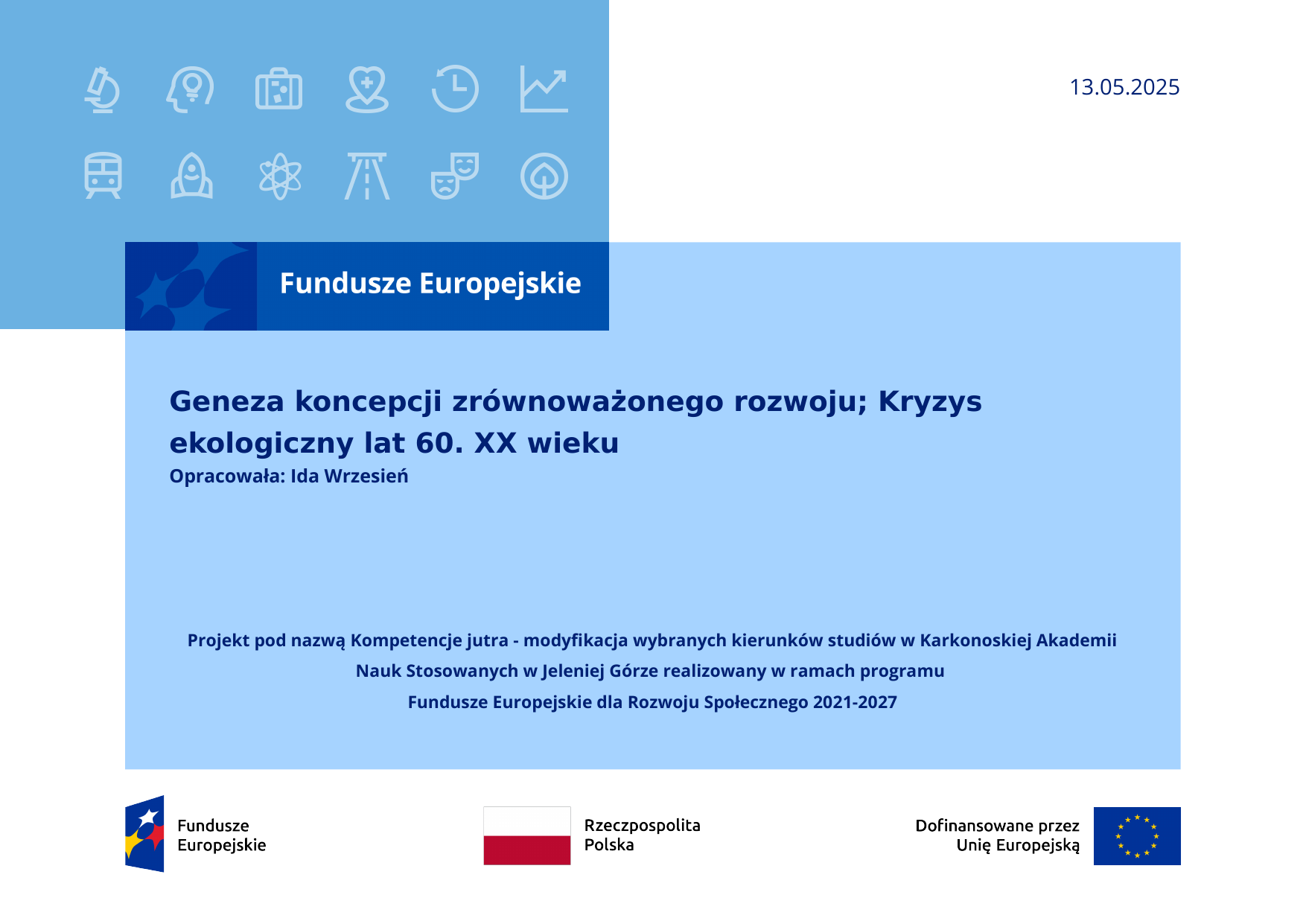

13.05.2025
# Geneza koncepcji zrównoważonego rozwoju; Kryzys ekologiczny lat 60. XX wieku Opracowała: Ida Wrzesień

Projekt pod nazwą Kompetencje jutra - modyfikacja wybranych kierunków studiów w Karkonoskiej Akademii Nauk Stosowanych w Jeleniej Górze realizowany w ramach programu
Fundusze Europejskie dla Rozwoju Społecznego 2021-2027